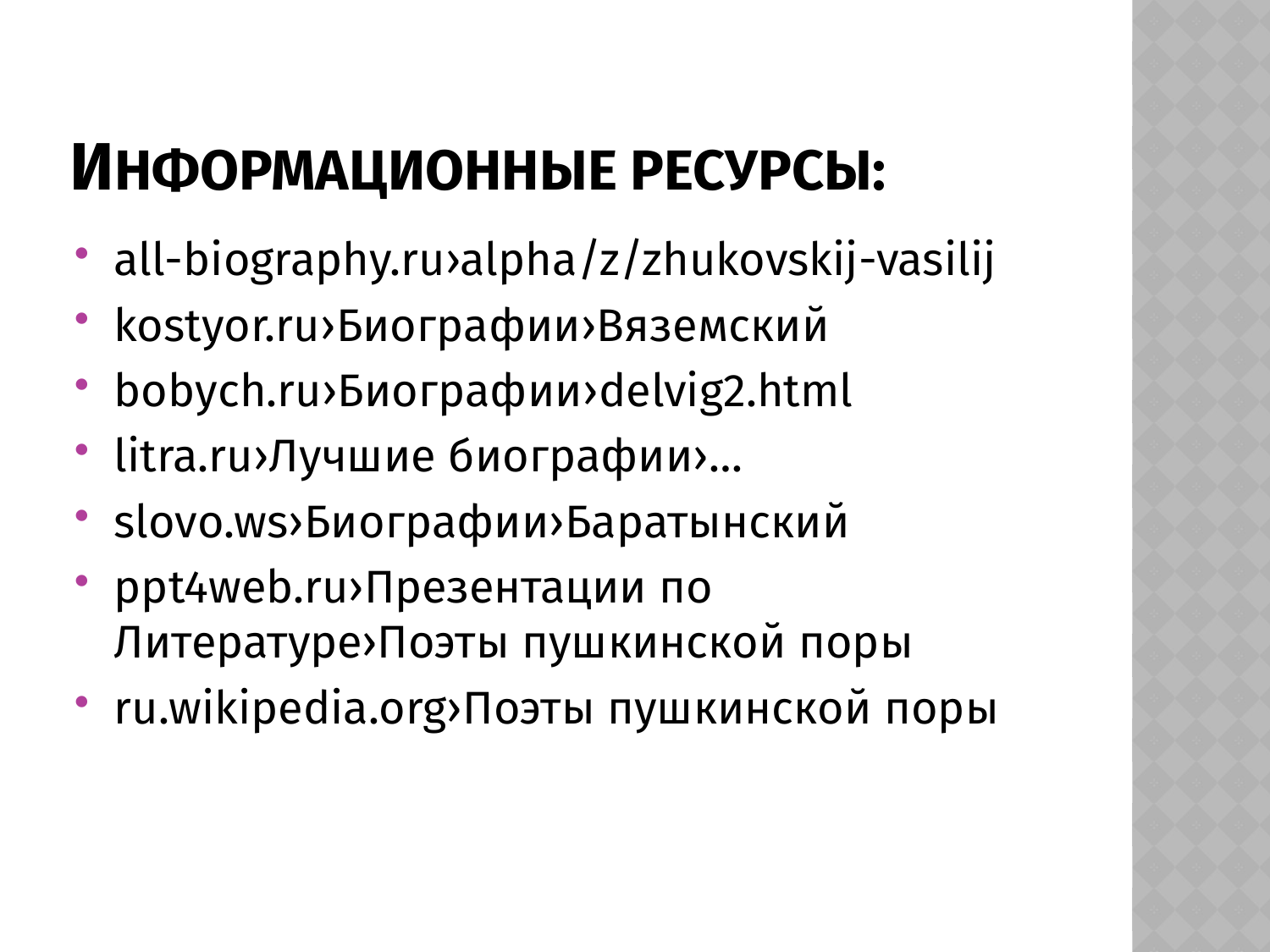

# Информационные ресурсы:
all-biography.ru›alpha/z/zhukovskij-vasilij
kostyor.ru›Биографии›Вяземский
bobych.ru›Биографии›delvig2.html
litra.ru›Лучшие биографии›…
slovo.ws›Биографии›Баратынский
ppt4web.ru›Презентации по Литературе›Поэты пушкинской поры
ru.wikipedia.org›Поэты пушкинской поры